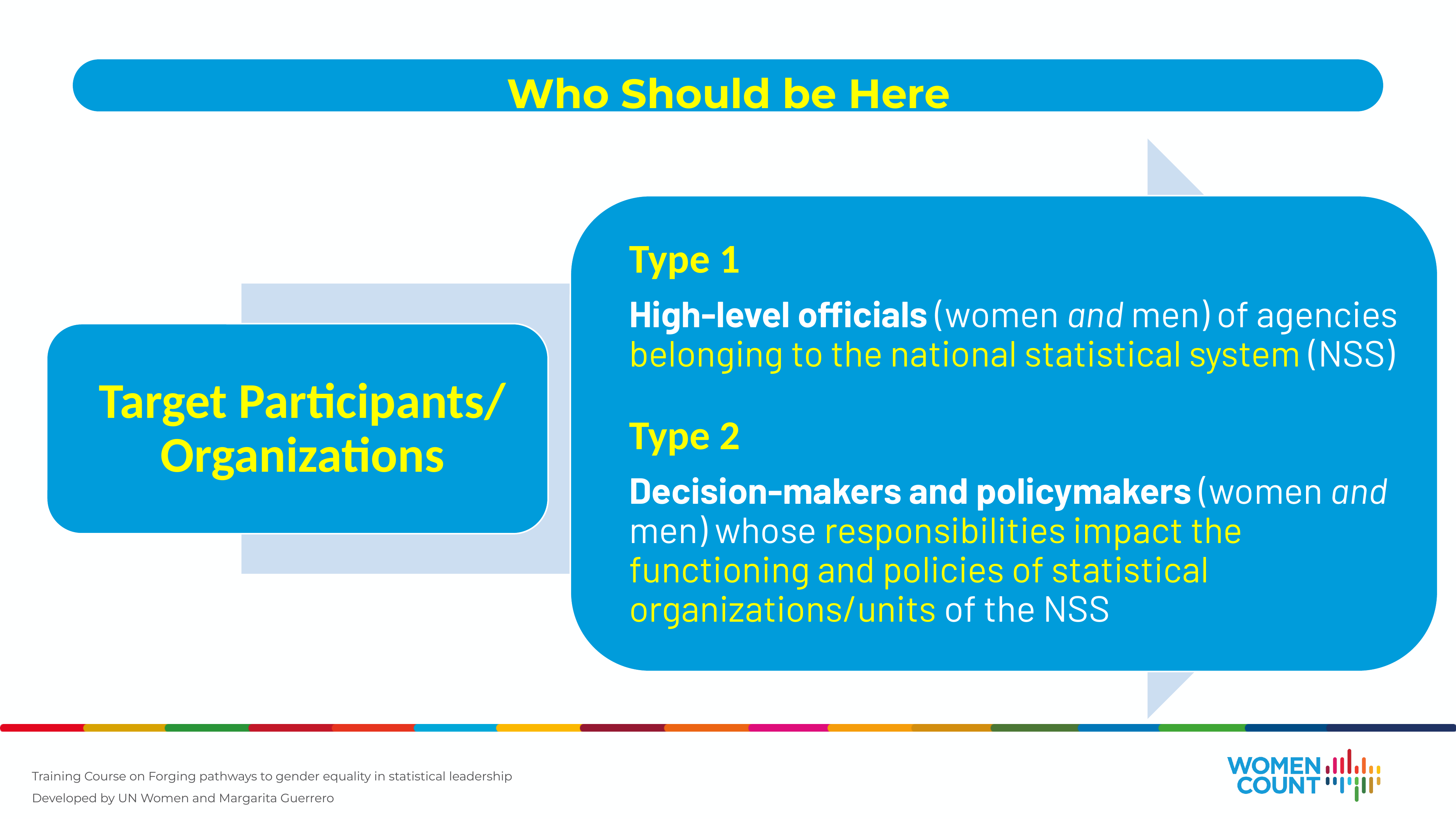

Who Should be Here
Target Participants/ Organizations
Type 1
High-level officials (women and men) of agencies belonging to the national statistical system (NSS)
Type 2
Decision-makers and policymakers (women and men) whose responsibilities impact the functioning and policies of statistical organizations/units of the NSS
Training Course on Forging pathways to gender equality in statistical leadership
Developed by UN Women and Margarita Guerrero